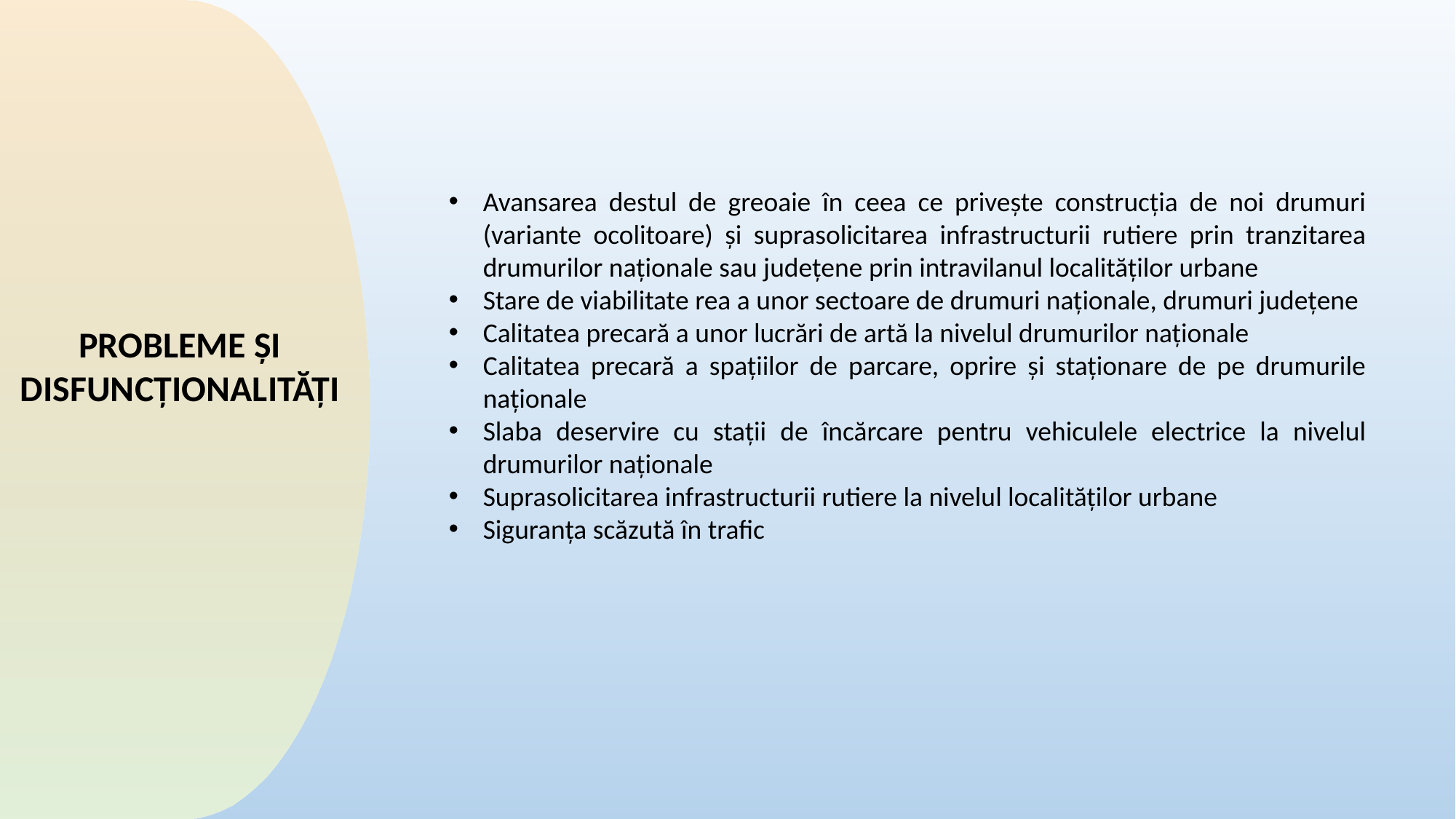

Avansarea destul de greoaie în ceea ce priveşte construcţia de noi drumuri (variante ocolitoare) şi suprasolicitarea infrastructurii rutiere prin tranzitarea drumurilor naţionale sau judeţene prin intravilanul localităţilor urbane
Stare de viabilitate rea a unor sectoare de drumuri naţionale, drumuri judeţene
Calitatea precară a unor lucrări de artă la nivelul drumurilor naţionale
Calitatea precară a spaţiilor de parcare, oprire şi staţionare de pe drumurile naţionale
Slaba deservire cu staţii de încărcare pentru vehiculele electrice la nivelul drumurilor naţionale
Suprasolicitarea infrastructurii rutiere la nivelul localităţilor urbane
Siguranţa scăzută în trafic
PROBLEME ŞI DISFUNCŢIONALITĂŢI